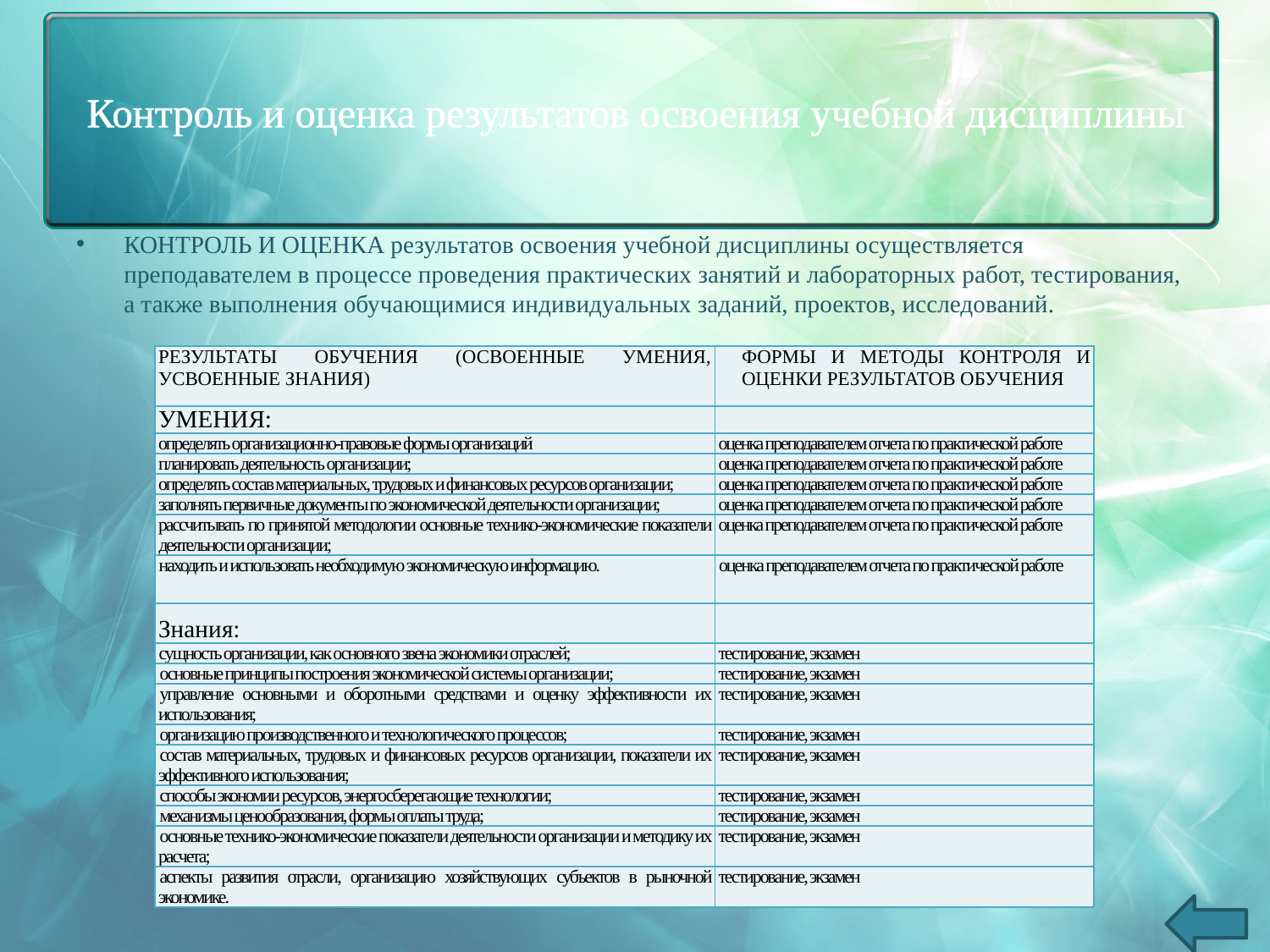

# Контроль и оценка результатов освоения учебной дисциплины
Контроль и оценка результатов освоения учебной дисциплины осуществляется преподавателем в процессе проведения практических занятий и лабораторных работ, тестирования, а также выполнения обучающимися индивидуальных заданий, проектов, исследований.

| Результаты обучения (освоенные умения, усвоенные знания) | Формы и методы контроля и оценки результатов обучения |
| --- | --- |
| Умения: |  |
| определять организационно-правовые формы организаций | оценка преподавателем отчета по практической работе |
| планировать деятельность организации; | оценка преподавателем отчета по практической работе |
| определять состав материальных, трудовых и финансовых ресурсов организации; | оценка преподавателем отчета по практической работе |
| заполнять первичные документы по экономической деятельности организации; | оценка преподавателем отчета по практической работе |
| рассчитывать по принятой методологии основные технико-экономические показатели деятельности организации; | оценка преподавателем отчета по практической работе |
| находить и использовать необходимую экономическую информацию. | оценка преподавателем отчета по практической работе |
| Знания: |  |
| сущность организации, как основного звена экономики отраслей; | тестирование, экзамен |
| основные принципы построения экономической системы организации; | тестирование, экзамен |
| управление основными и оборотными средствами и оценку эффективности их использования; | тестирование, экзамен |
| организацию производственного и технологического процессов; | тестирование, экзамен |
| состав материальных, трудовых и финансовых ресурсов организации, показатели их эффективного использования; | тестирование, экзамен |
| способы экономии ресурсов, энергосберегающие технологии; | тестирование, экзамен |
| механизмы ценообразования, формы оплаты труда; | тестирование, экзамен |
| основные технико-экономические показатели деятельности организации и методику их расчета; | тестирование, экзамен |
| аспекты развития отрасли, организацию хозяйствующих субъектов в рыночной экономике. | тестирование, экзамен |